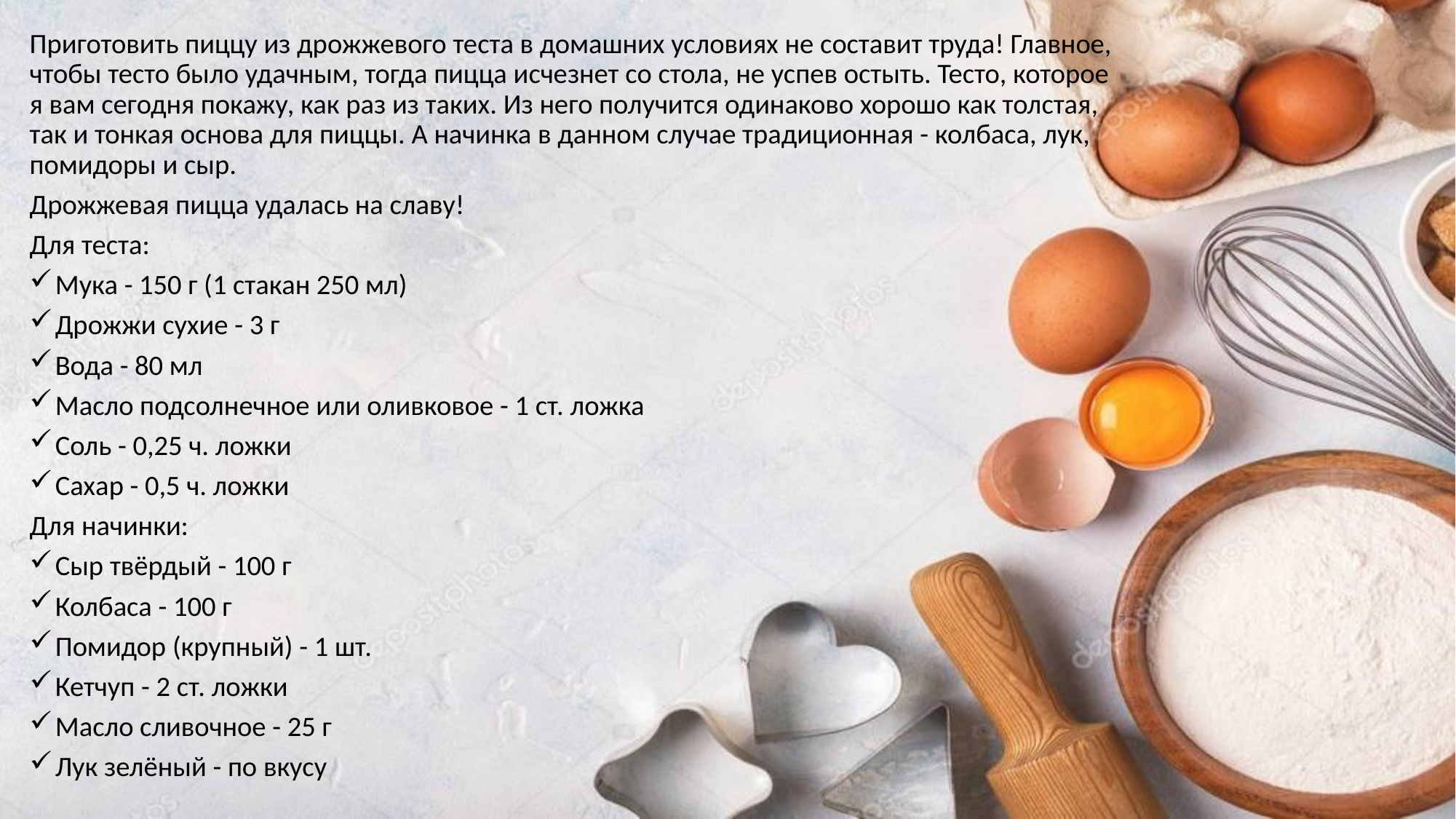

Приготовить пиццу из дрожжевого теста в домашних условиях не составит труда! Главное, чтобы тесто было удачным, тогда пицца исчезнет со стола, не успев остыть. Тесто, которое я вам сегодня покажу, как раз из таких. Из него получится одинаково хорошо как толстая, так и тонкая основа для пиццы. А начинка в данном случае традиционная - колбаса, лук, помидоры и сыр.
Дрожжевая пицца удалась на славу!
Для теста:
Мука - 150 г (1 стакан 250 мл)
Дрожжи сухие - 3 г
Вода - 80 мл
Масло подсолнечное или оливковое - 1 ст. ложка
Соль - 0,25 ч. ложки
Сахар - 0,5 ч. ложки
Для начинки:
Сыр твёрдый - 100 г
Колбаса - 100 г
Помидор (крупный) - 1 шт.
Кетчуп - 2 ст. ложки
Масло сливочное - 25 г
Лук зелёный - по вкусу